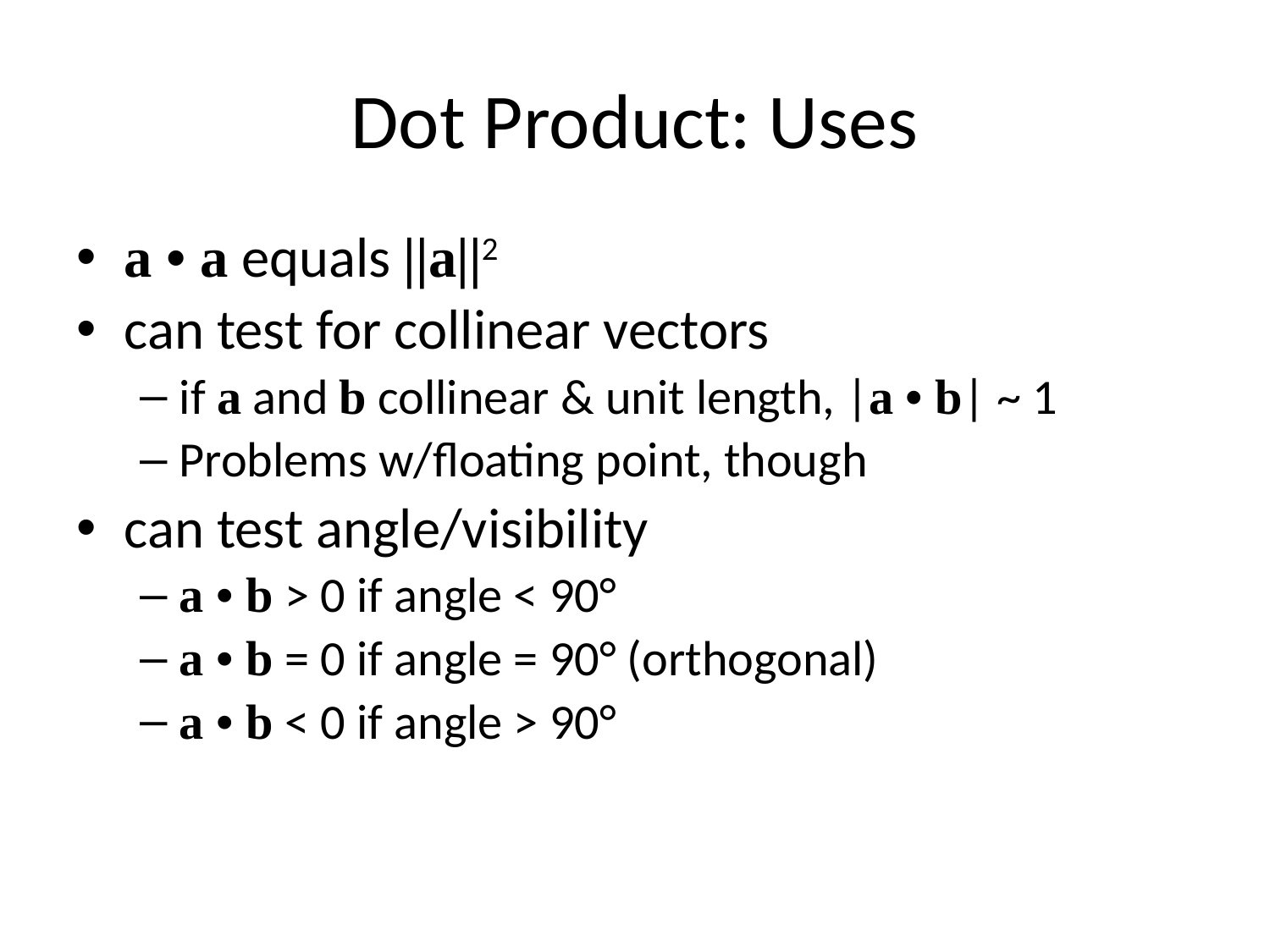

# Dot Product: Uses
a • a equals ||a||2
can test for collinear vectors
if a and b collinear & unit length, |a • b| ~ 1
Problems w/floating point, though
can test angle/visibility
a • b > 0 if angle < 90°
a • b = 0 if angle = 90° (orthogonal)
a • b < 0 if angle > 90°